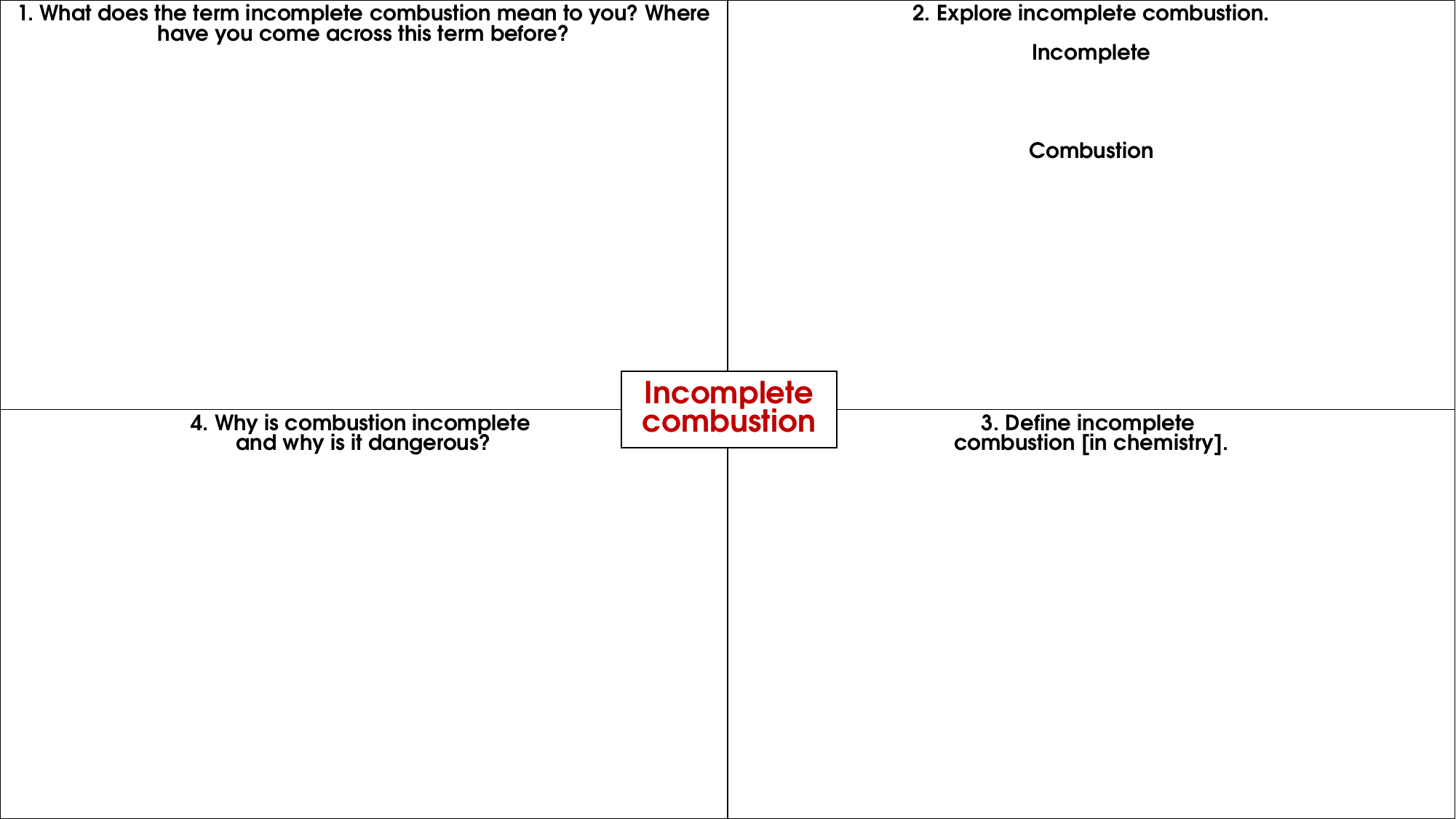

| 1. What does the term incomplete combustion mean to you? Where have you come across this term before? | 2. Explore incomplete combustion. Incomplete Combustion |
| --- | --- |
| 4. Why is combustion incomplete and why is it dangerous? | 3. Define incomplete combustion [in chemistry]. |
# Frayer model: incomplete combustion
| Incomplete combustion |
| --- |